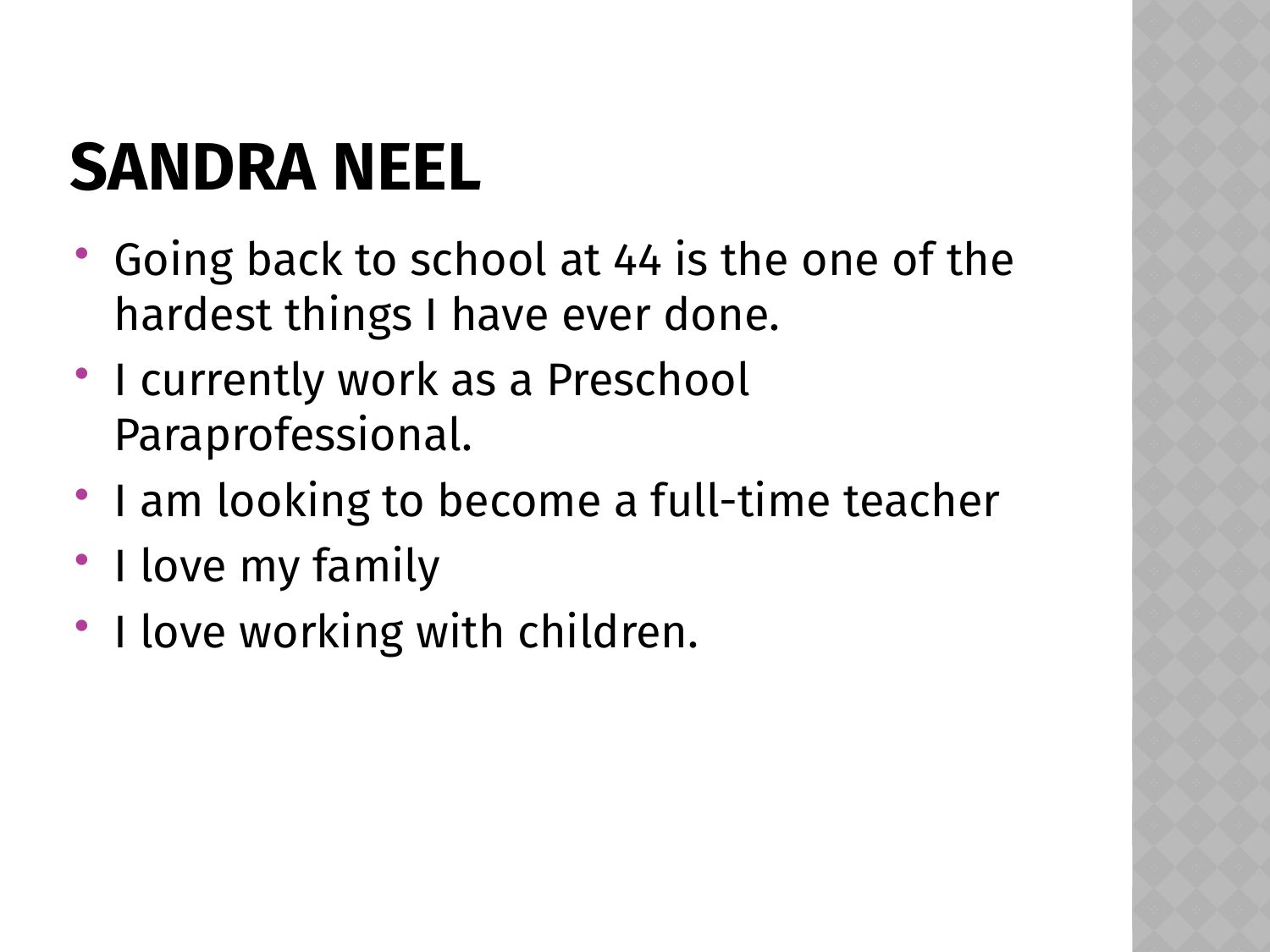

# Sandra neel
Going back to school at 44 is the one of the hardest things I have ever done.
I currently work as a Preschool Paraprofessional.
I am looking to become a full-time teacher
I love my family
I love working with children.